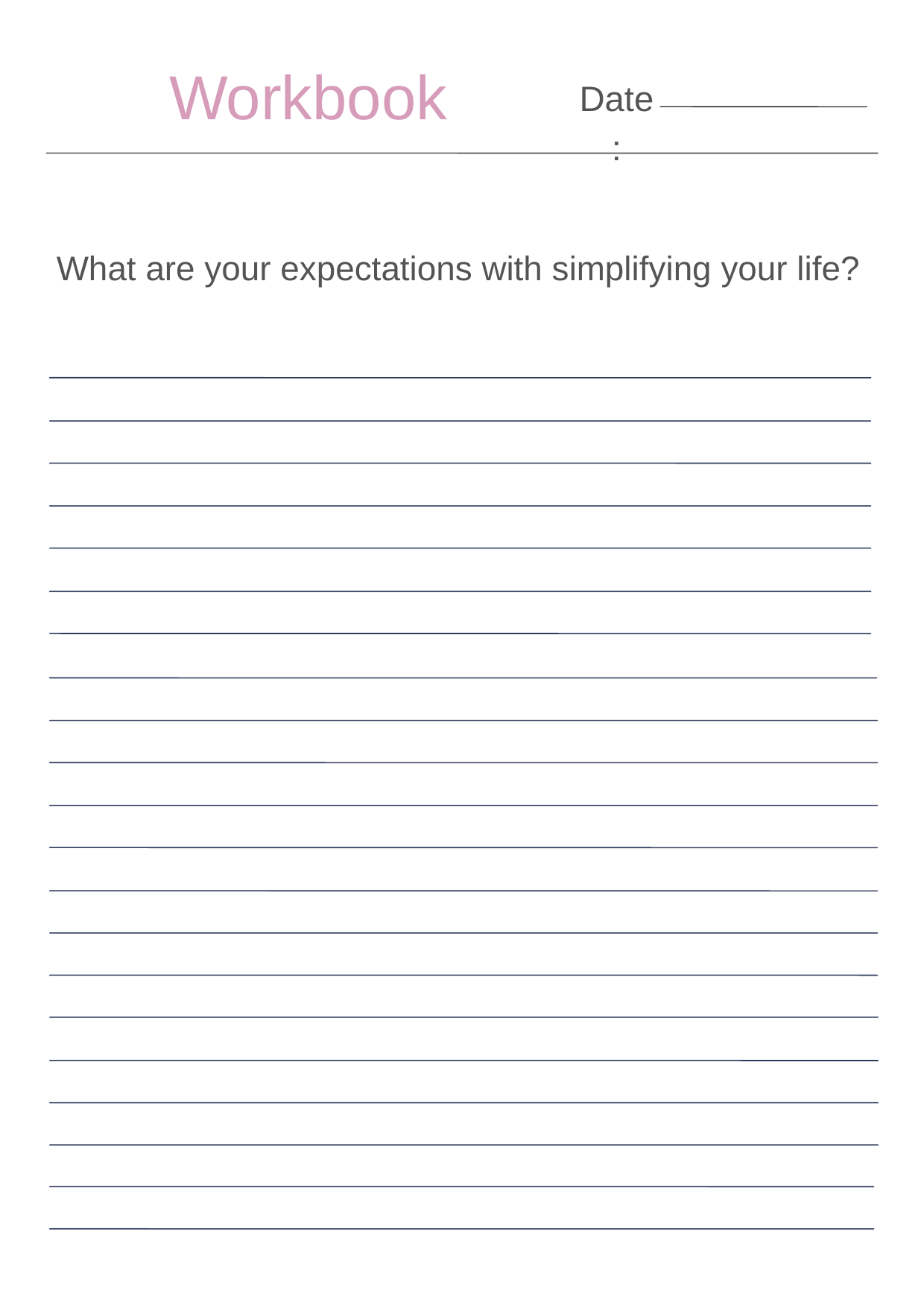

Workbook
Date:

What are your expectations with simplifying your life?